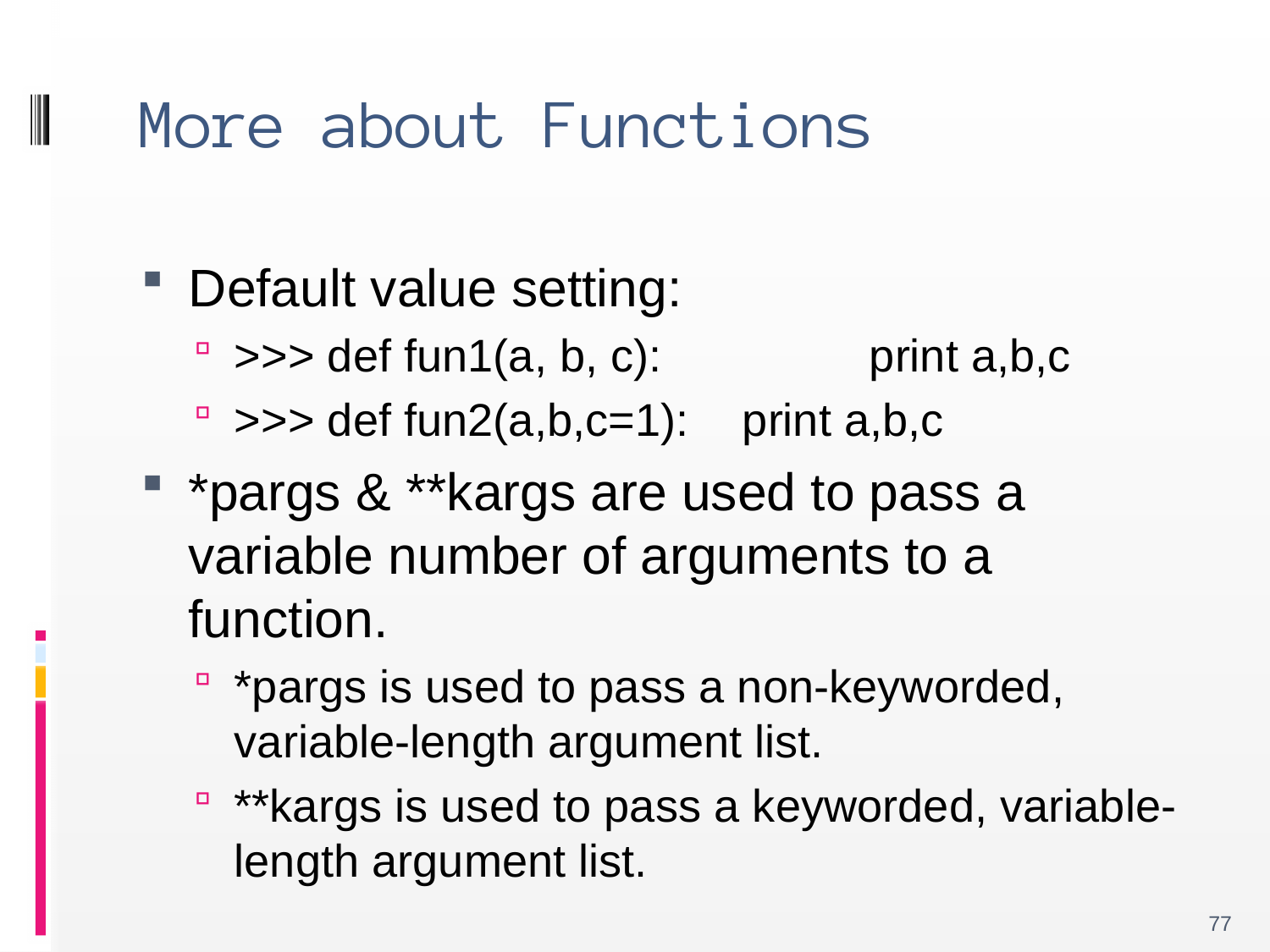

# More about Functions
Default value setting:
>>> def fun1(a, b, c):		print a,b,c
>>> def fun2(a,b,c=1):	print a,b,c
*pargs & **kargs are used to pass a variable number of arguments to a function.
*pargs is used to pass a non-keyworded, variable-length argument list.
**kargs is used to pass a keyworded, variable-length argument list.
77